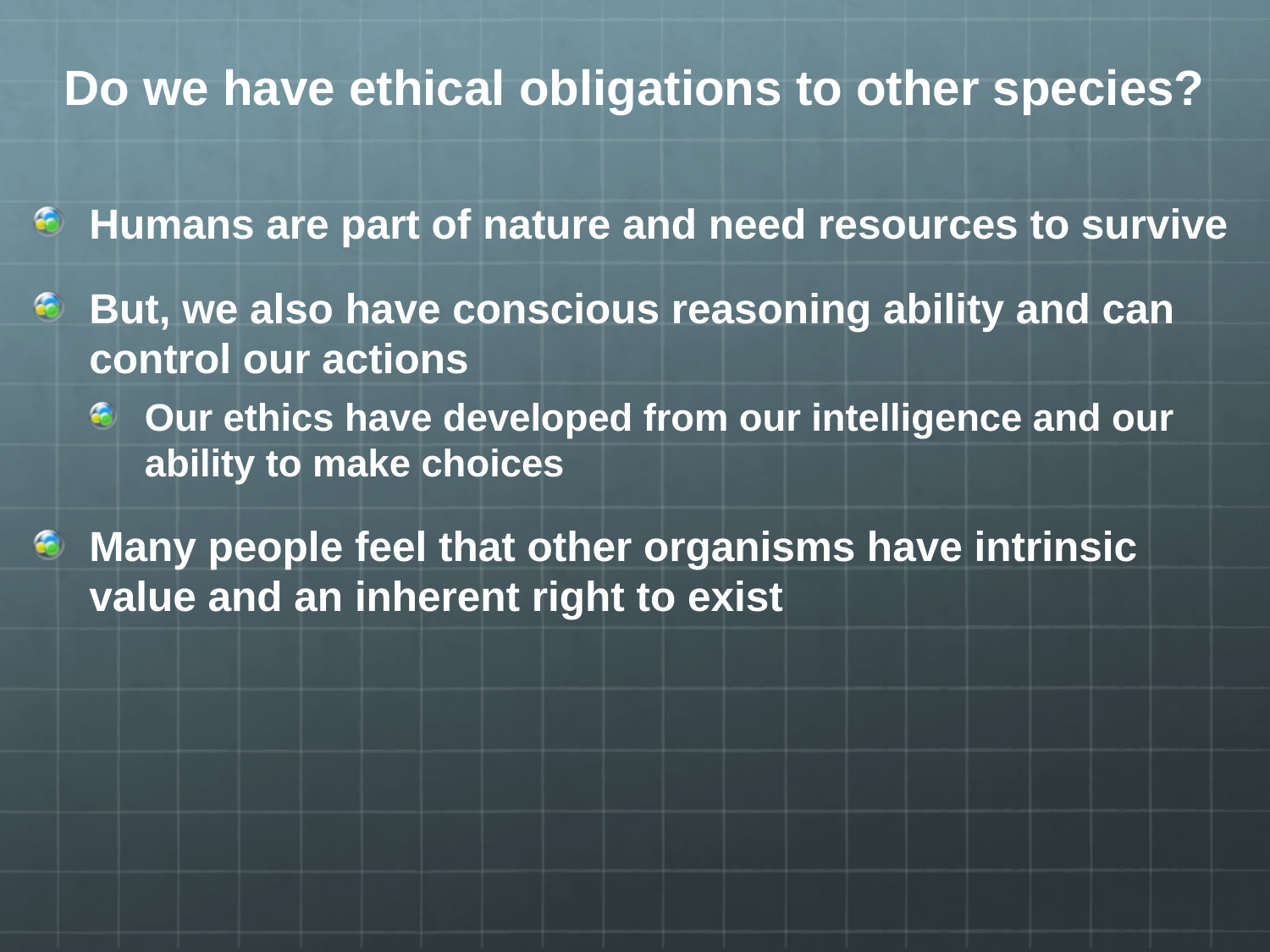

# Do we have ethical obligations to other species?
Humans are part of nature and need resources to survive
But, we also have conscious reasoning ability and can control our actions
Our ethics have developed from our intelligence and our ability to make choices
Many people feel that other organisms have intrinsic value and an inherent right to exist